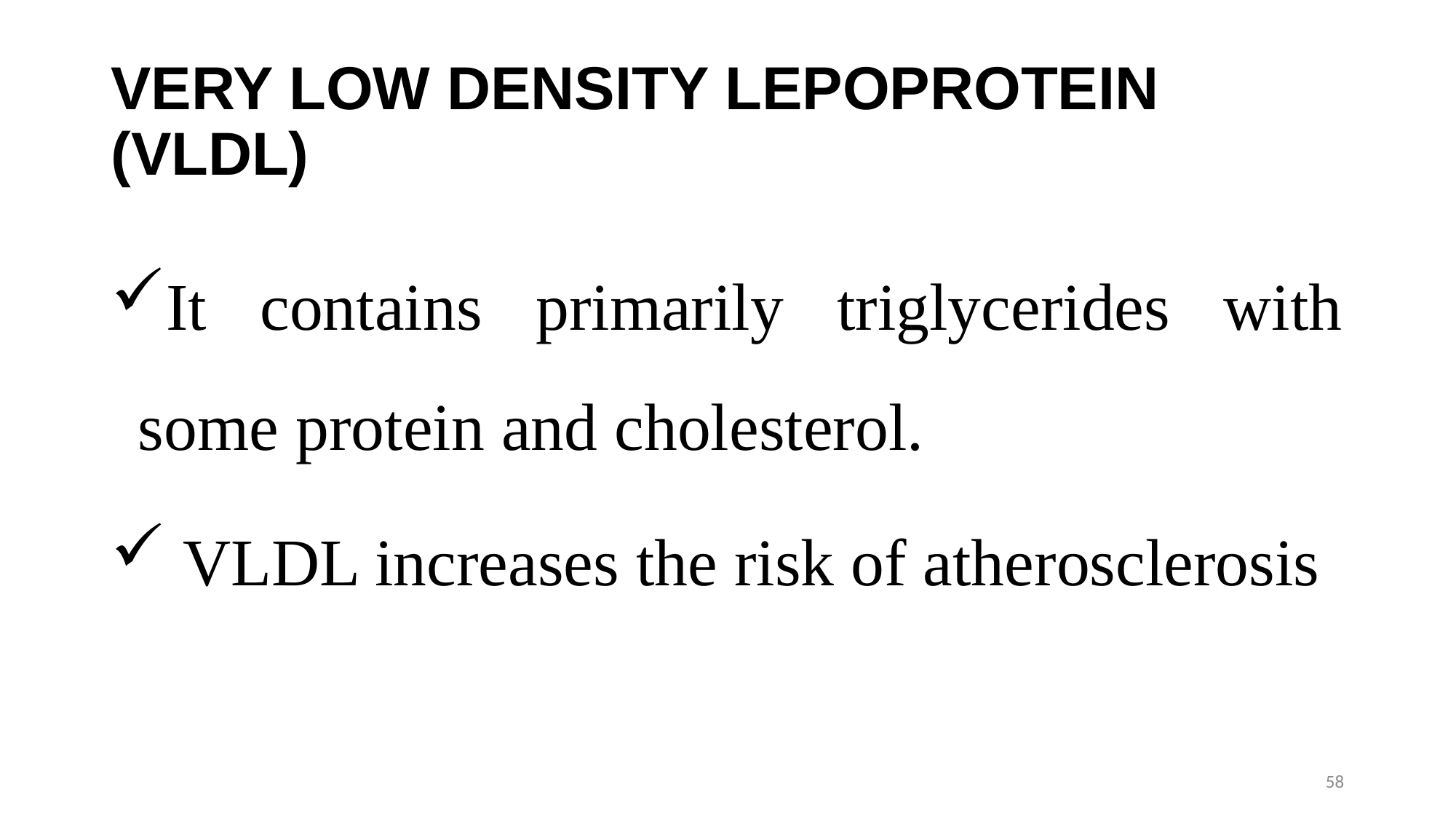

# VERY LOW DENSITY LEPOPROTEIN (VLDL)
It contains primarily triglycerides with some protein and cholesterol.
 VLDL increases the risk of atherosclerosis
58